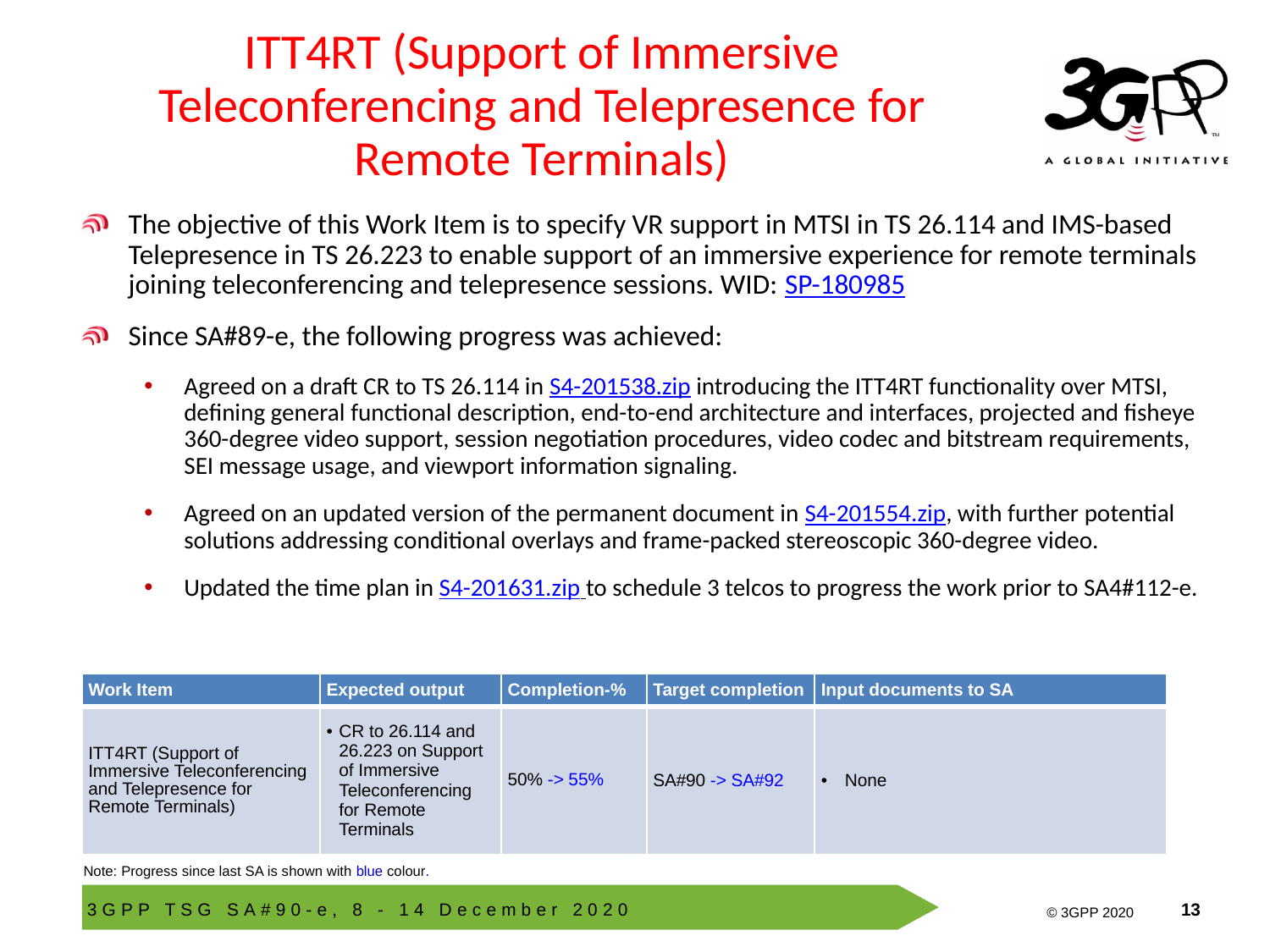

# ITT4RT (Support of Immersive Teleconferencing and Telepresence for Remote Terminals)
The objective of this Work Item is to specify VR support in MTSI in TS 26.114 and IMS-based Telepresence in TS 26.223 to enable support of an immersive experience for remote terminals joining teleconferencing and telepresence sessions. WID: SP-180985
Since SA#89-e, the following progress was achieved:
Agreed on a draft CR to TS 26.114 in S4-201538.zip introducing the ITT4RT functionality over MTSI, defining general functional description, end-to-end architecture and interfaces, projected and fisheye 360-degree video support, session negotiation procedures, video codec and bitstream requirements, SEI message usage, and viewport information signaling.
Agreed on an updated version of the permanent document in S4-201554.zip, with further potential solutions addressing conditional overlays and frame-packed stereoscopic 360-degree video.
Updated the time plan in S4-201631.zip to schedule 3 telcos to progress the work prior to SA4#112-e.

| Work Item | Expected output | Completion-% | Target completion | Input documents to SA |
| --- | --- | --- | --- | --- |
| ITT4RT (Support of Immersive Teleconferencing and Telepresence for Remote Terminals) | CR to 26.114 and 26.223 on Support of Immersive Teleconferencing for Remote Terminals | 50% -> 55% | SA#90 -> SA#92 | None |
Note: Progress since last SA is shown with blue colour.